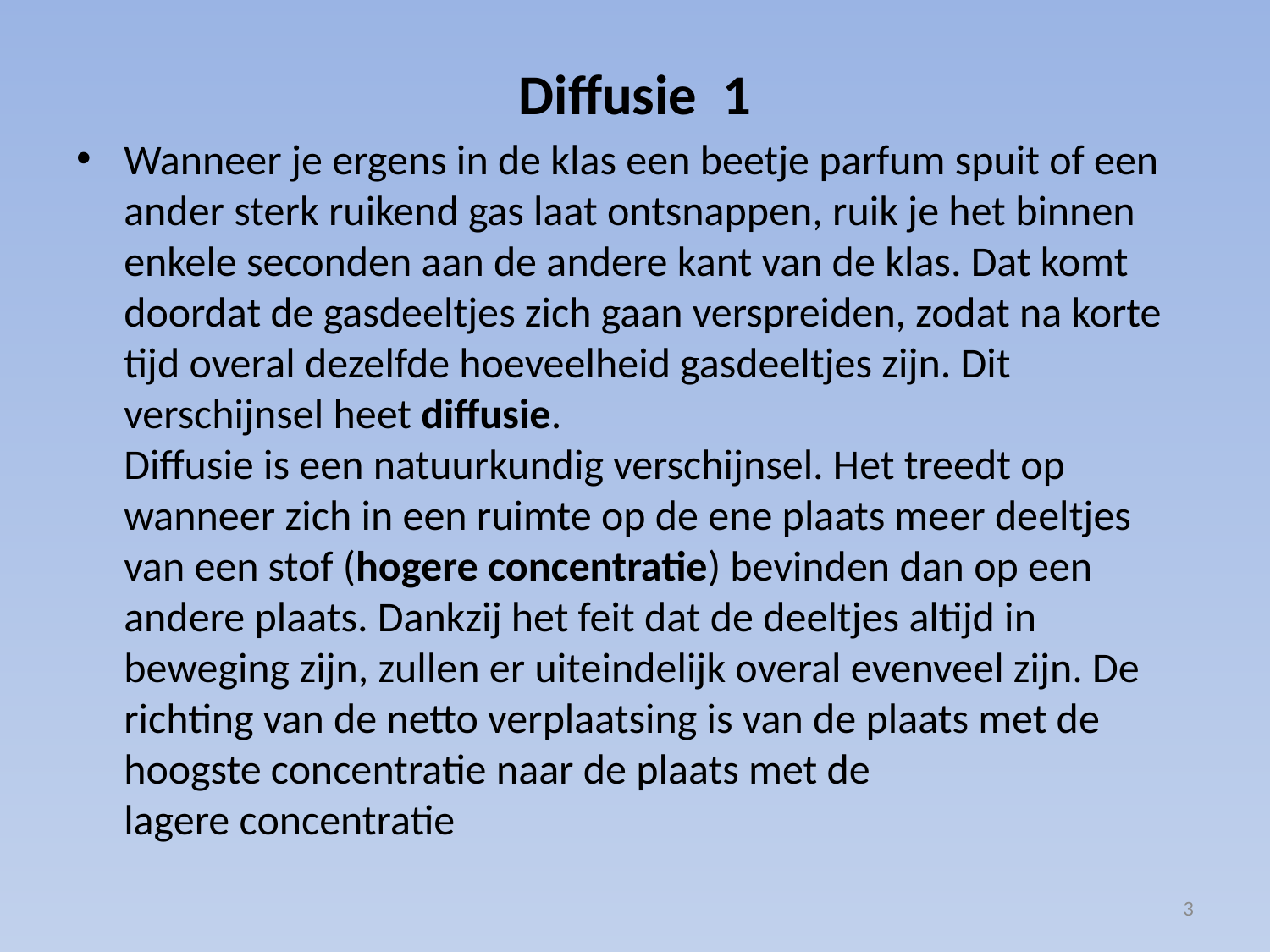

# Diffusie  1
Wanneer je ergens in de klas een beetje parfum spuit of een ander sterk ruikend gas laat ontsnappen, ruik je het binnen enkele seconden aan de andere kant van de klas. Dat komt doordat de gasdeeltjes zich gaan verspreiden, zodat na korte tijd overal dezelfde hoeveelheid gasdeeltjes zijn. Dit verschijnsel heet diffusie. 
Diffusie is een natuurkundig verschijnsel. Het treedt op wanneer zich in een ruimte op de ene plaats meer deeltjes van een stof (hogere concentratie) bevinden dan op een andere plaats. Dankzij het feit dat de deeltjes altijd in beweging zijn, zullen er uiteindelijk overal evenveel zijn. De richting van de netto verplaatsing is van de plaats met de hoogste concentratie naar de plaats met de lagere concentratie
3